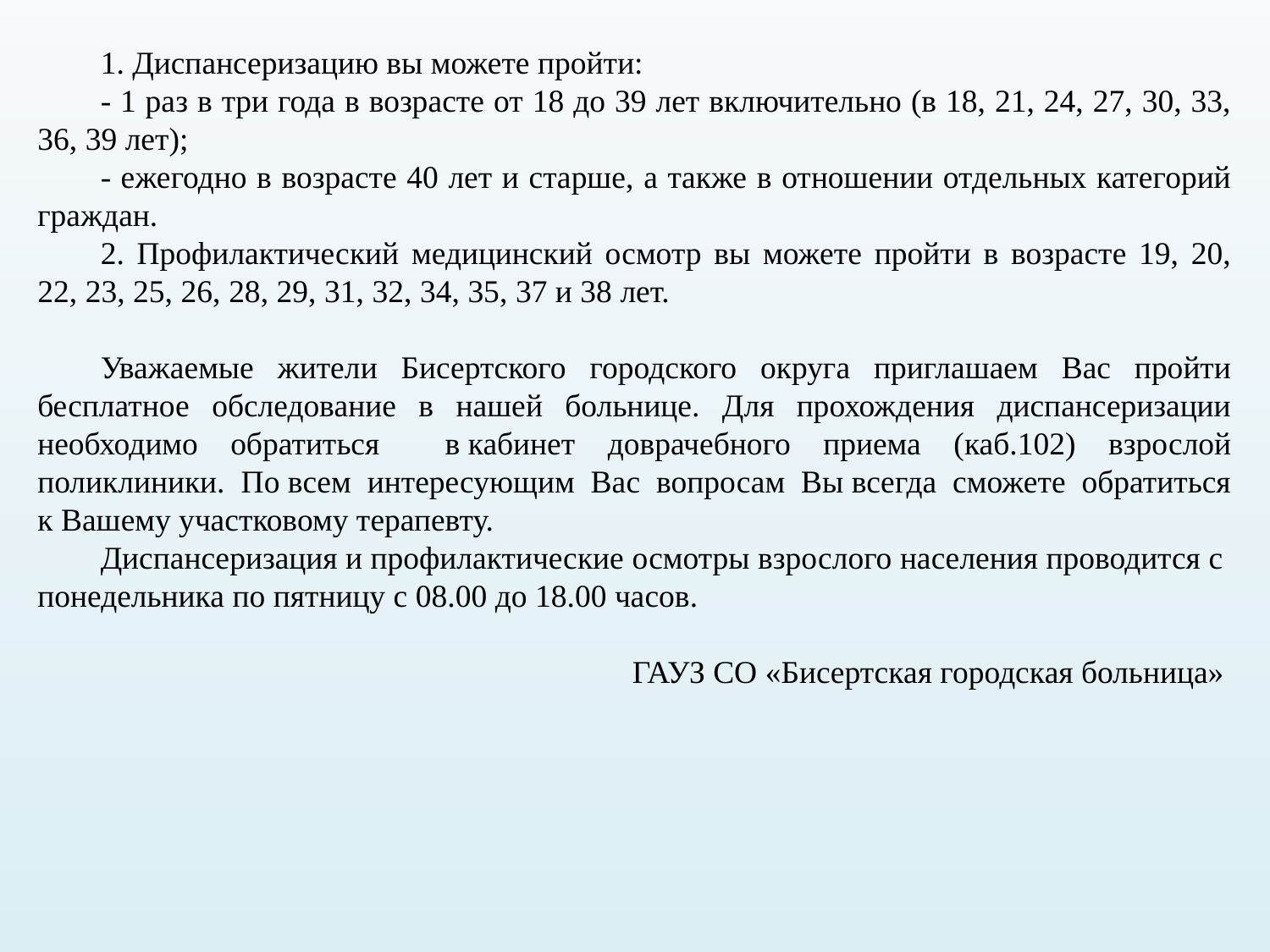

1. Диспансеризацию вы можете пройти:
- 1 раз в три года в возрасте от 18 до 39 лет включительно (в 18, 21, 24, 27, 30, 33, 36, 39 лет);
- ежегодно в возрасте 40 лет и старше, а также в отношении отдельных категорий граждан.
2. Профилактический медицинский осмотр вы можете пройти в возрасте 19, 20, 22, 23, 25, 26, 28, 29, 31, 32, 34, 35, 37 и 38 лет.

Уважаемые жители Бисертского городского округа приглашаем Вас пройти бесплатное обследование в нашей больнице. Для прохождения диспансеризации необходимо обратиться  в кабинет доврачебного приема (каб.102) взрослой поликлиники. По всем интересующим Вас вопросам Вы всегда сможете обратиться к Вашему участковому терапевту.
Диспансеризация и профилактические осмотры взрослого населения проводится с  понедельника по пятницу с 08.00 до 18.00 часов.

 ГАУЗ СО «Бисертская городская больница»